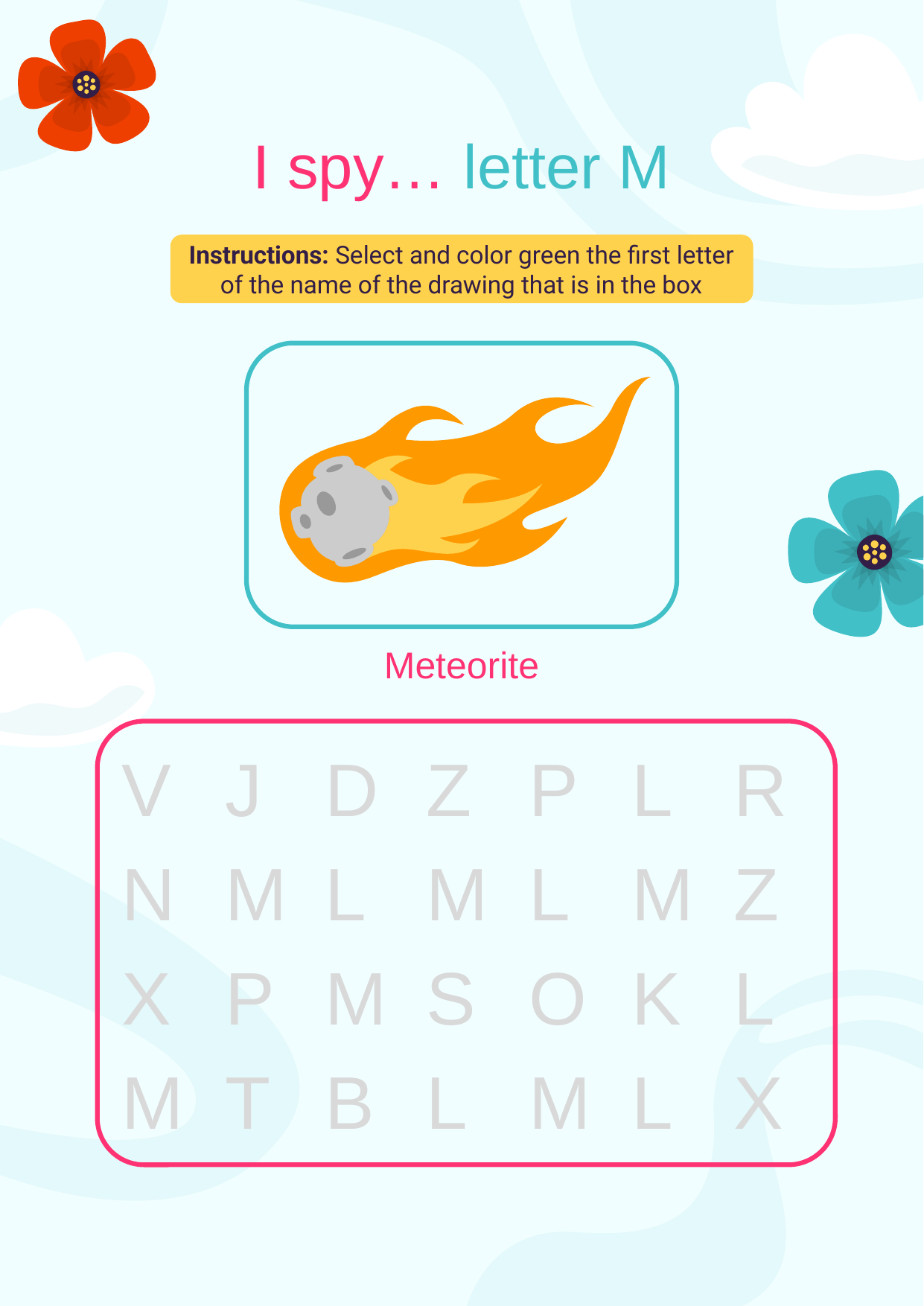

# I spy… letter M
Instructions: Select and color green the first letter of the name of the drawing that is in the box

Meteorite

V
D
Z
P
L
R
J
N
M
L
M
L
M
Z
X
P
M
S
O
K
L
M
T
B
L
M
L
X